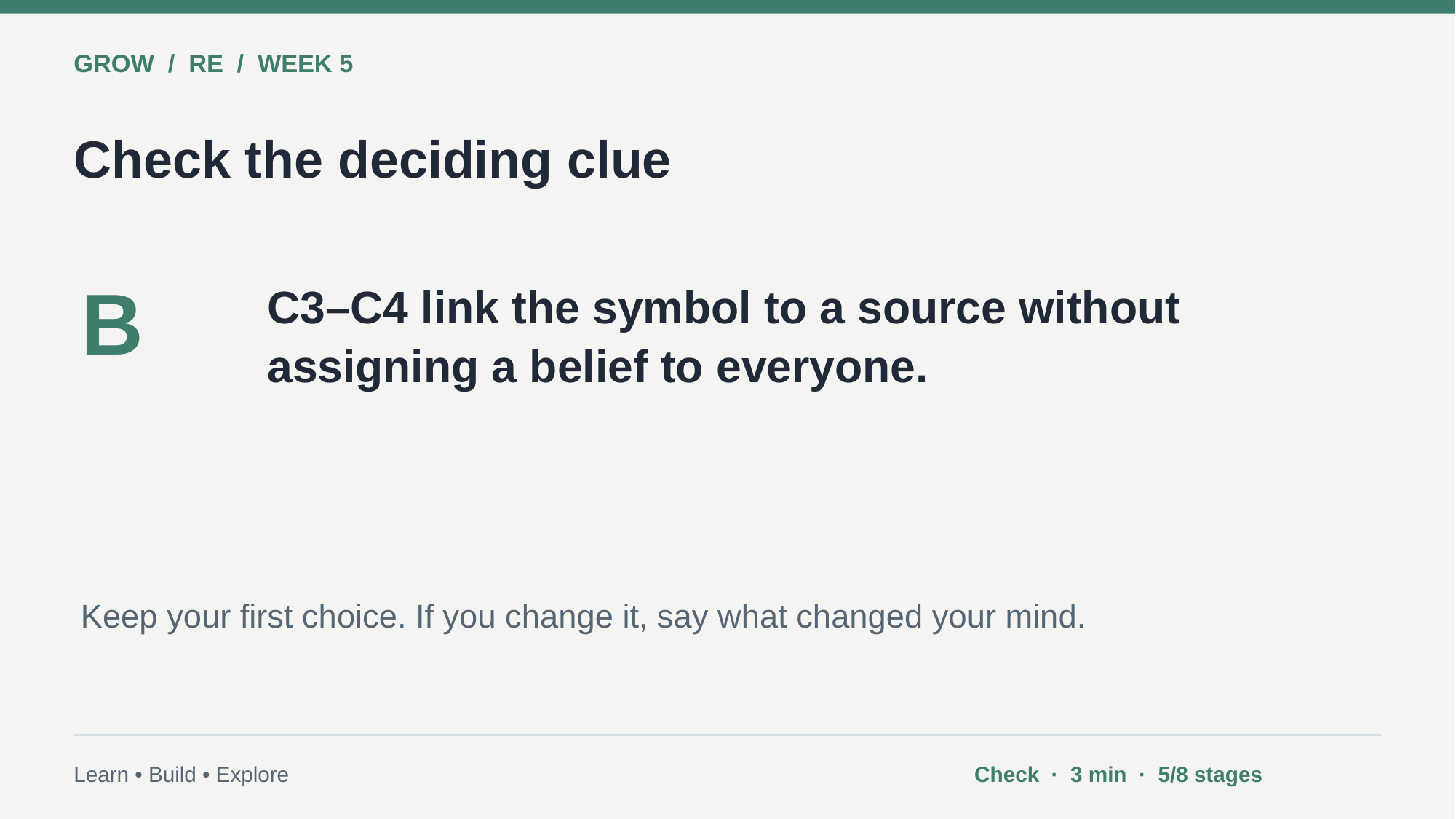

GROW  /  RE  /  WEEK 5
Check the deciding clue
B
C3–C4 link the symbol to a source without assigning a belief to everyone.
Keep your first choice. If you change it, say what changed your mind.

Learn • Build • Explore
Check  ·  3 min  ·  5/8 stages